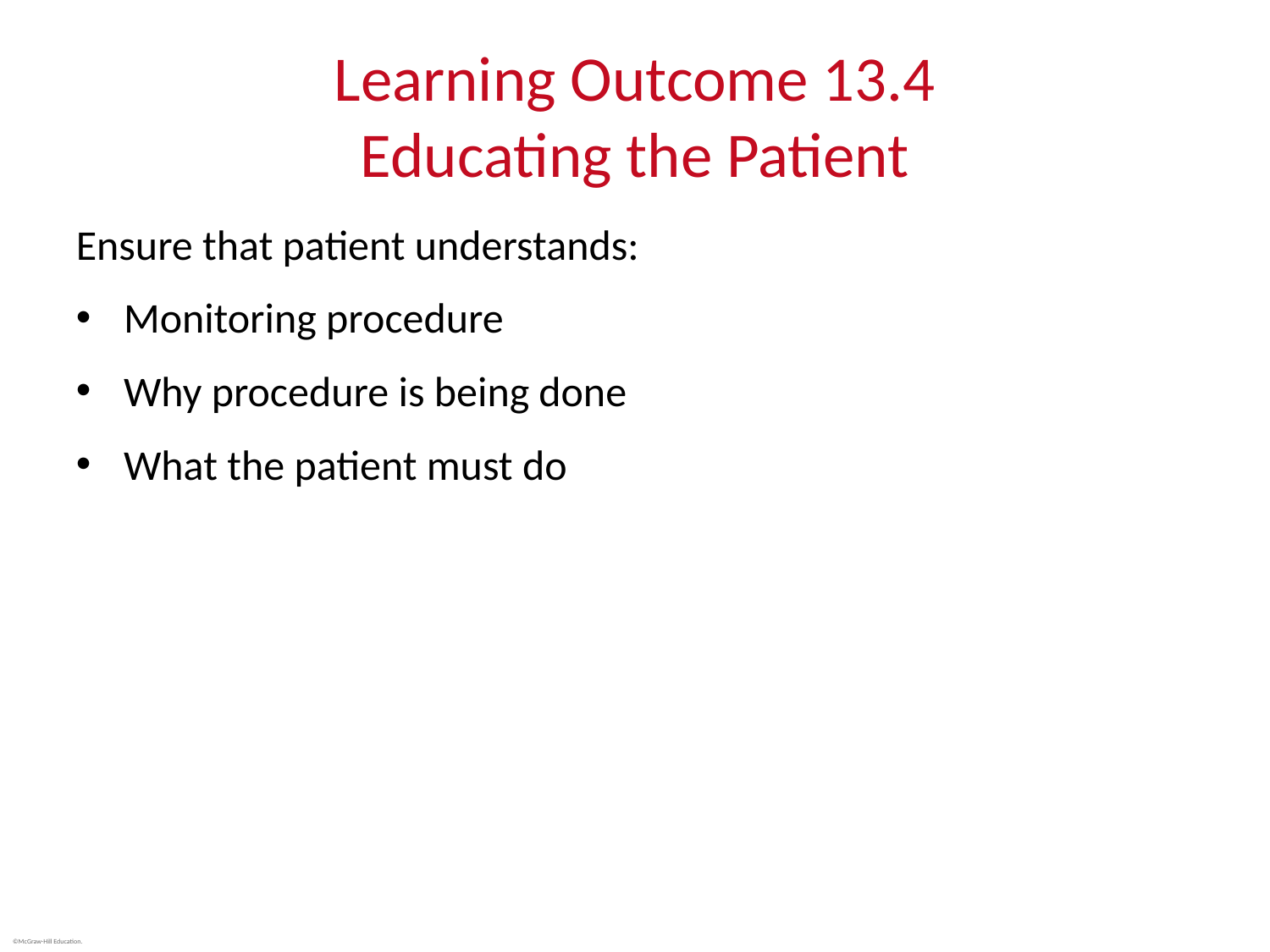

# Learning Outcome 13.4 Educating the Patient
Ensure that patient understands:
Monitoring procedure
Why procedure is being done
What the patient must do